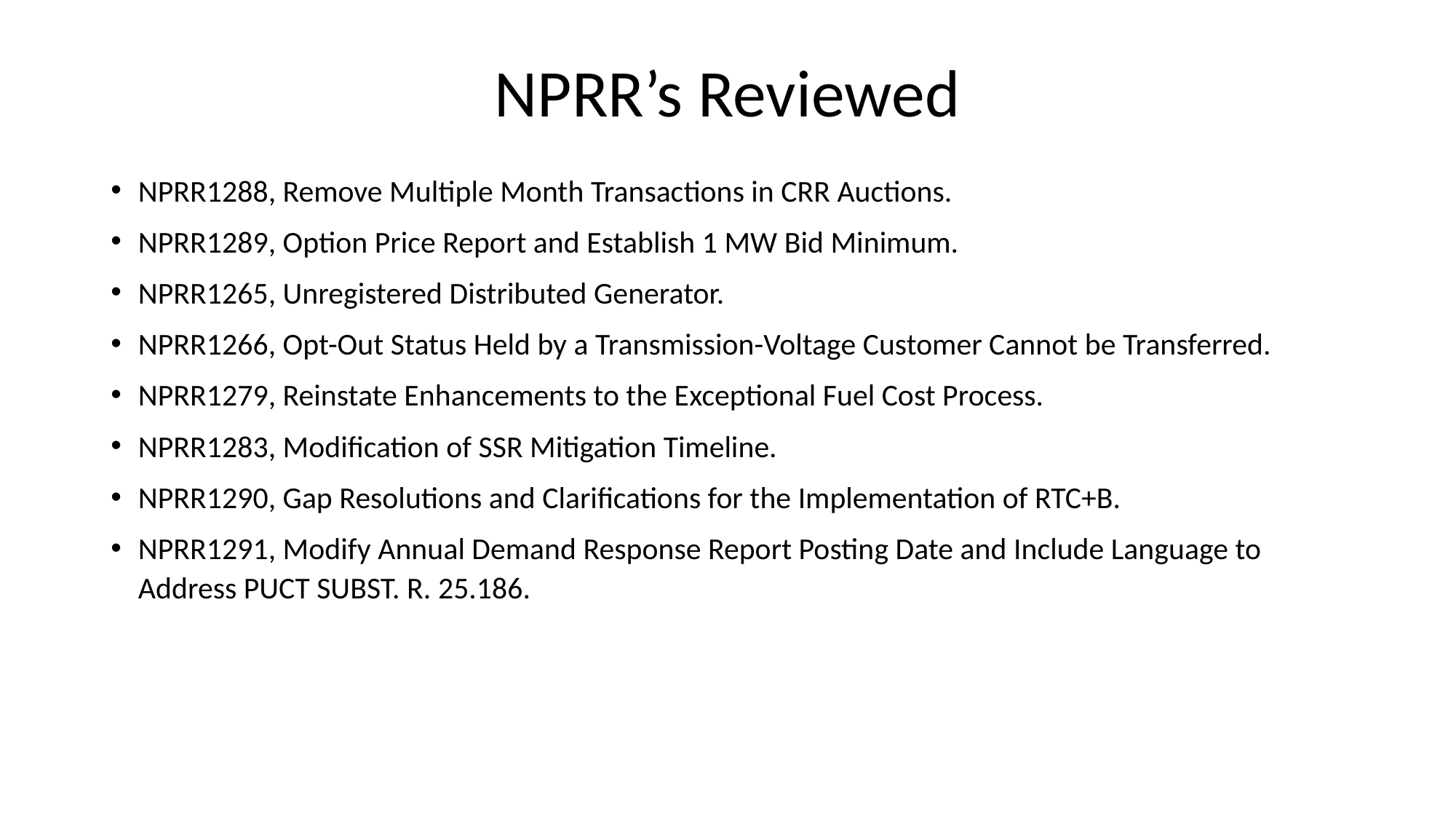

# NPRR’s Reviewed
NPRR1288, Remove Multiple Month Transactions in CRR Auctions.
NPRR1289, Option Price Report and Establish 1 MW Bid Minimum.
NPRR1265, Unregistered Distributed Generator.
NPRR1266, Opt-Out Status Held by a Transmission-Voltage Customer Cannot be Transferred.
NPRR1279, Reinstate Enhancements to the Exceptional Fuel Cost Process.
NPRR1283, Modification of SSR Mitigation Timeline.
NPRR1290, Gap Resolutions and Clarifications for the Implementation of RTC+B.
NPRR1291, Modify Annual Demand Response Report Posting Date and Include Language to Address PUCT SUBST. R. 25.186.